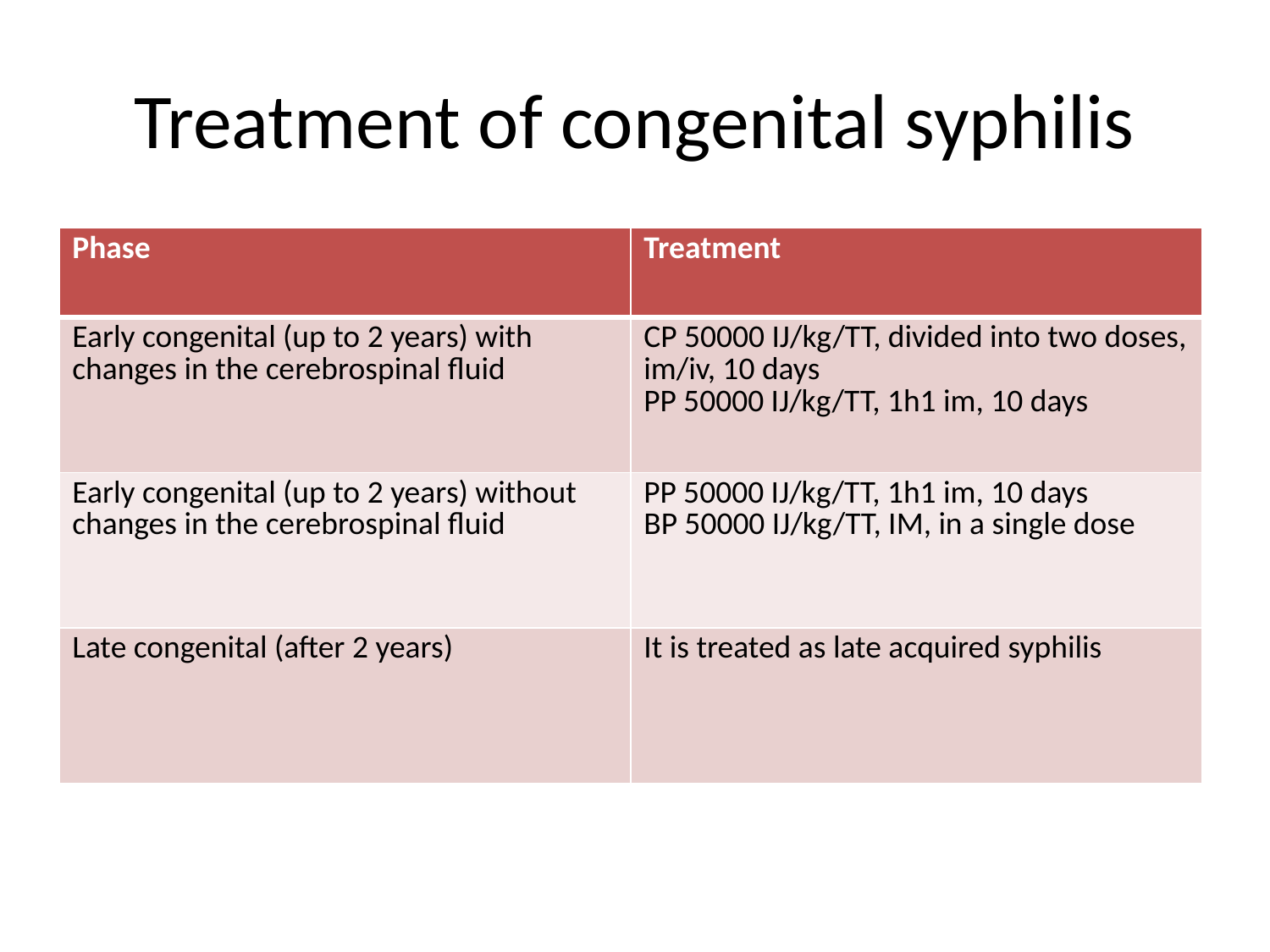

# Treatment of congenital syphilis
| Phase | Treatment |
| --- | --- |
| Early congenital (up to 2 years) with changes in the cerebrospinal fluid | CP 50000 IJ/kg/TT, divided into two doses, im/iv, 10 days PP 50000 IJ/kg/TT, 1h1 im, 10 days |
| Early congenital (up to 2 years) without changes in the cerebrospinal fluid | PP 50000 IJ/kg/TT, 1h1 im, 10 days BP 50000 IJ/kg/TT, IM, in a single dose |
| Late congenital (after 2 years) | It is treated as late acquired syphilis |